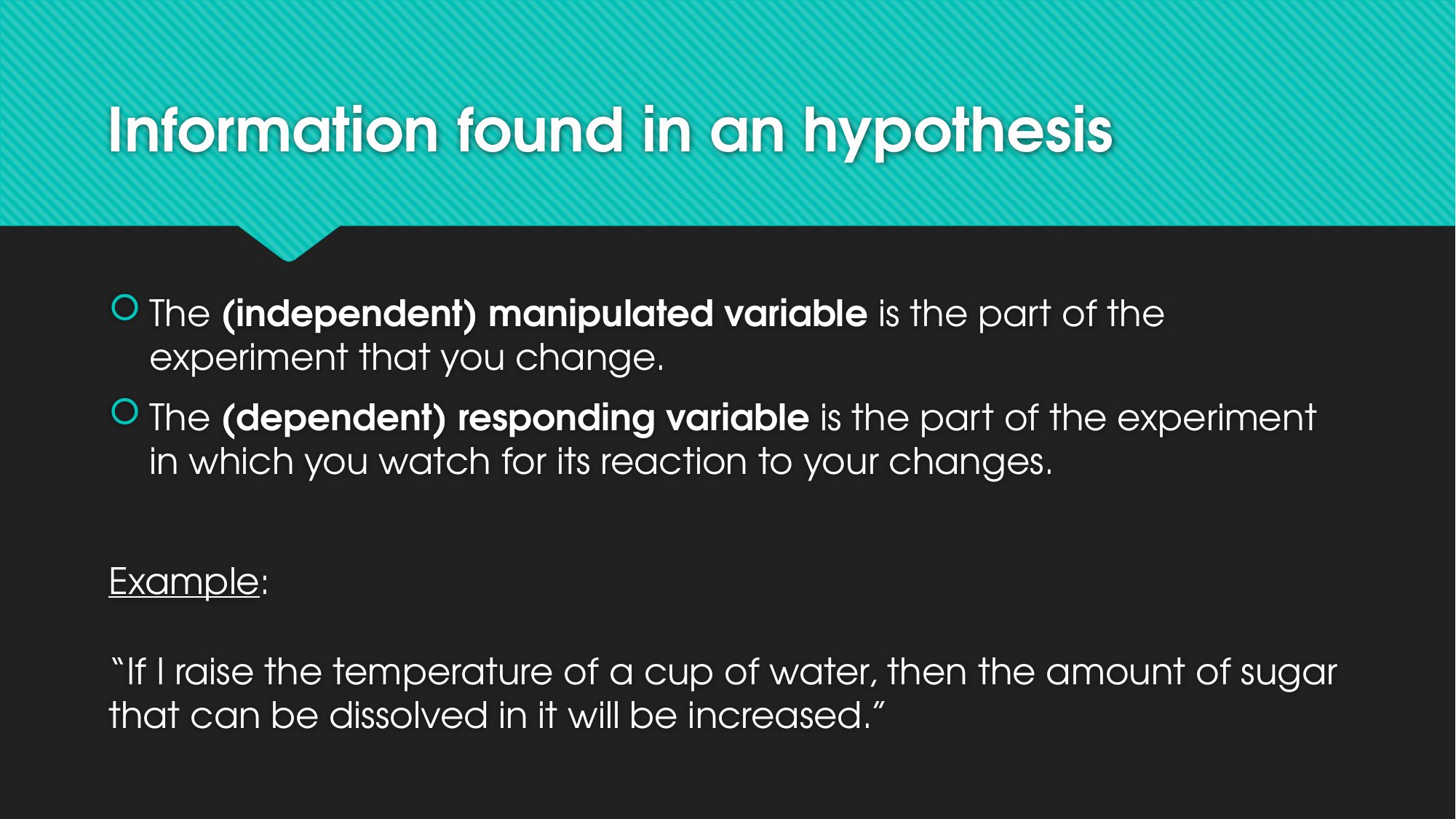

# Information found in an hypothesis
The (independent) manipulated variable is the part of the experiment that you change.
The (dependent) responding variable is the part of the experiment in which you watch for its reaction to your changes.

Example:

“If I raise the temperature of a cup of water, then the amount of sugar that can be dissolved in it will be increased.”